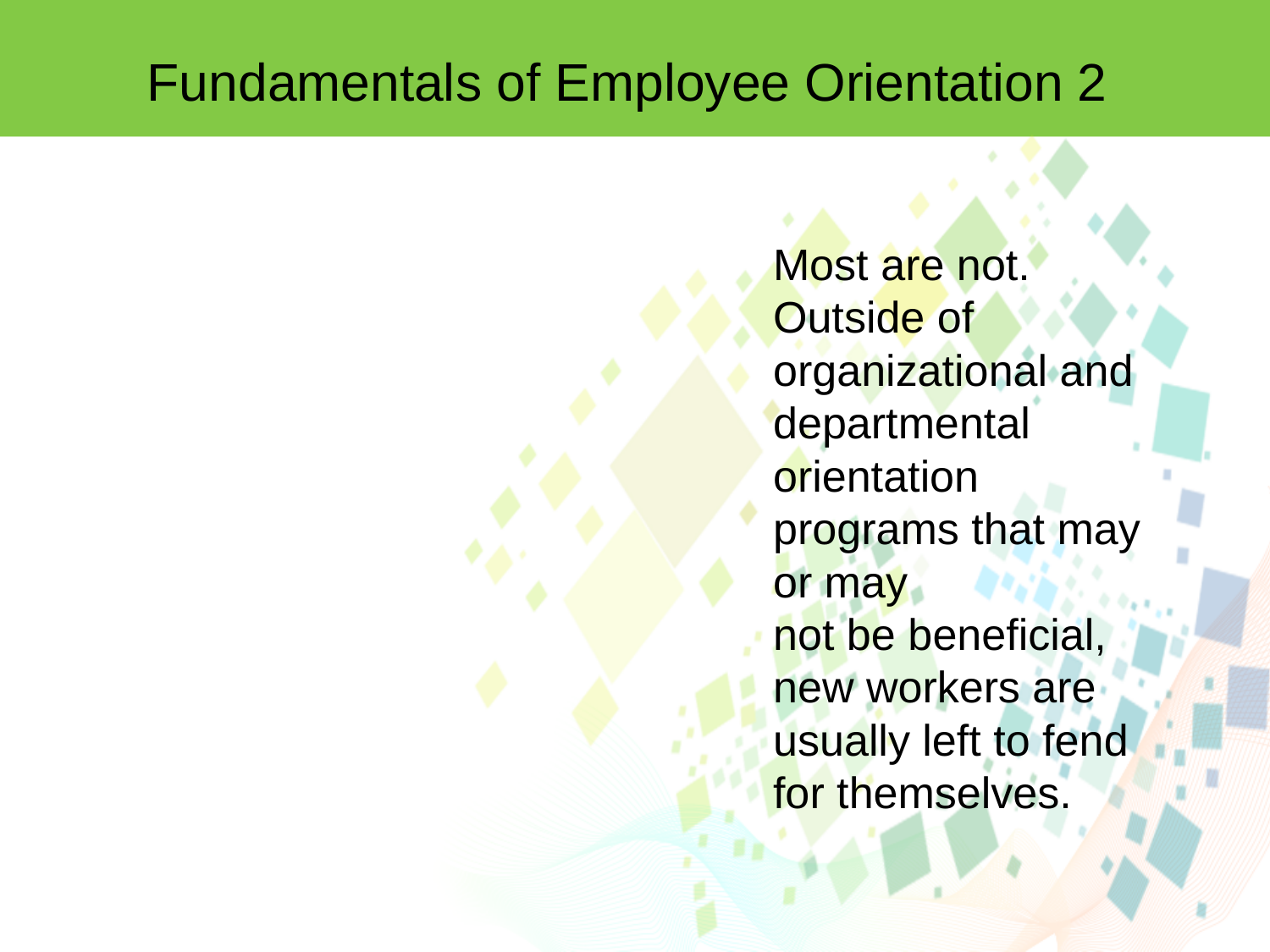

Fundamentals of Employee Orientation 2
Most are not.
Outside of organizational and departmental orientation programs that may or may
not be beneficial, new workers are usually left to fend for themselves.